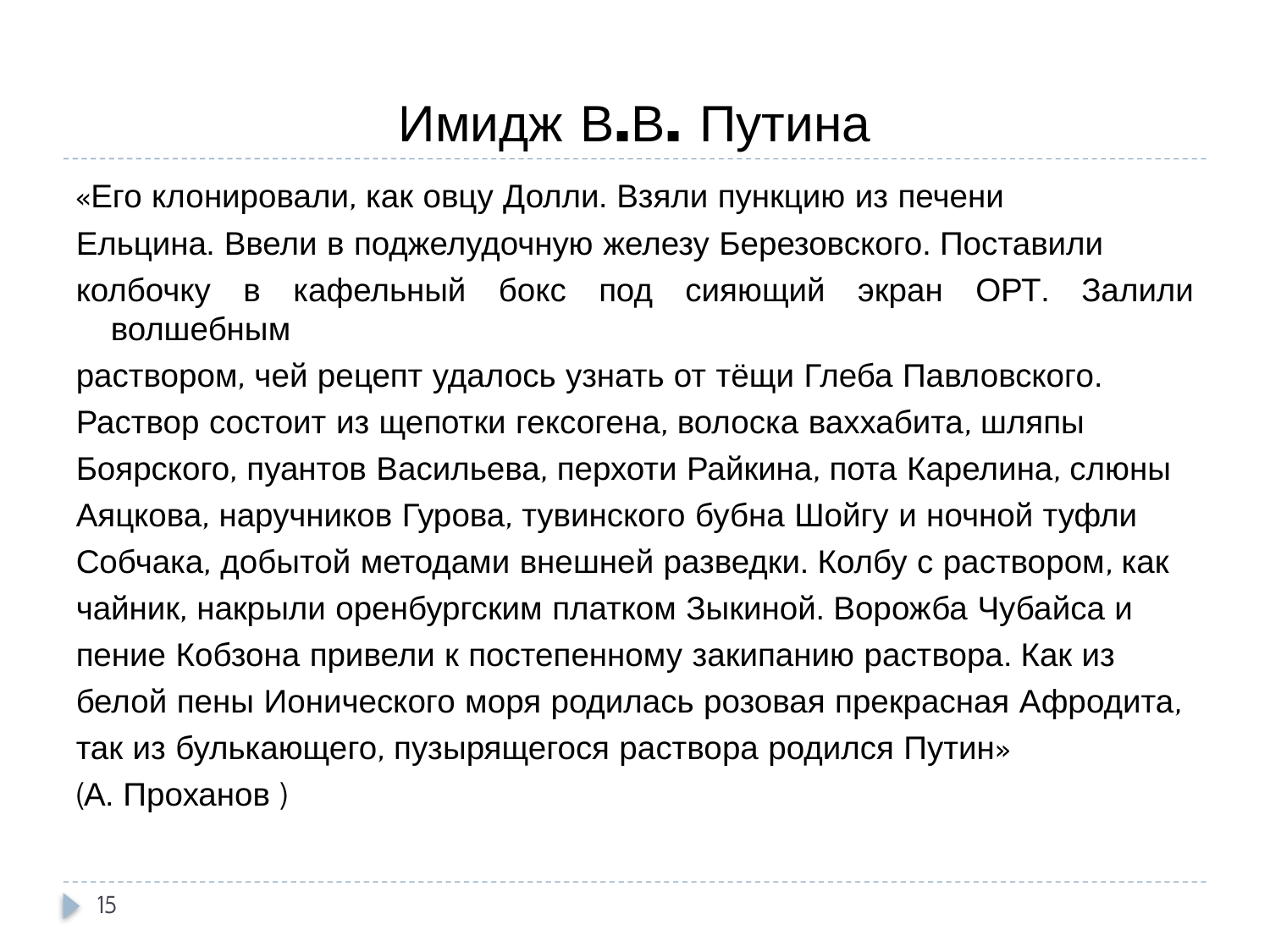

# Имидж В.В. Путина
«Его клонировали, как овцу Долли. Взяли пункцию из печени
Ельцина. Ввели в поджелудочную железу Березовского. Поставили
колбочку в кафельный бокс под сияющий экран ОРТ. Залили волшебным
раствором, чей рецепт удалось узнать от тёщи Глеба Павловского.
Раствор состоит из щепотки гексогена, волоска ваххабита, шляпы
Боярского, пуантов Васильева, перхоти Райкина, пота Карелина, слюны
Аяцкова, наручников Гурова, тувинского бубна Шойгу и ночной туфли
Собчака, добытой методами внешней разведки. Колбу с раствором, как
чайник, накрыли оренбургским платком Зыкиной. Ворожба Чубайса и
пение Кобзона привели к постепенному закипанию раствора. Как из
белой пены Ионического моря родилась розовая прекрасная Афродита,
так из булькающего, пузырящегося раствора родился Путин»
(А. Проханов )
15